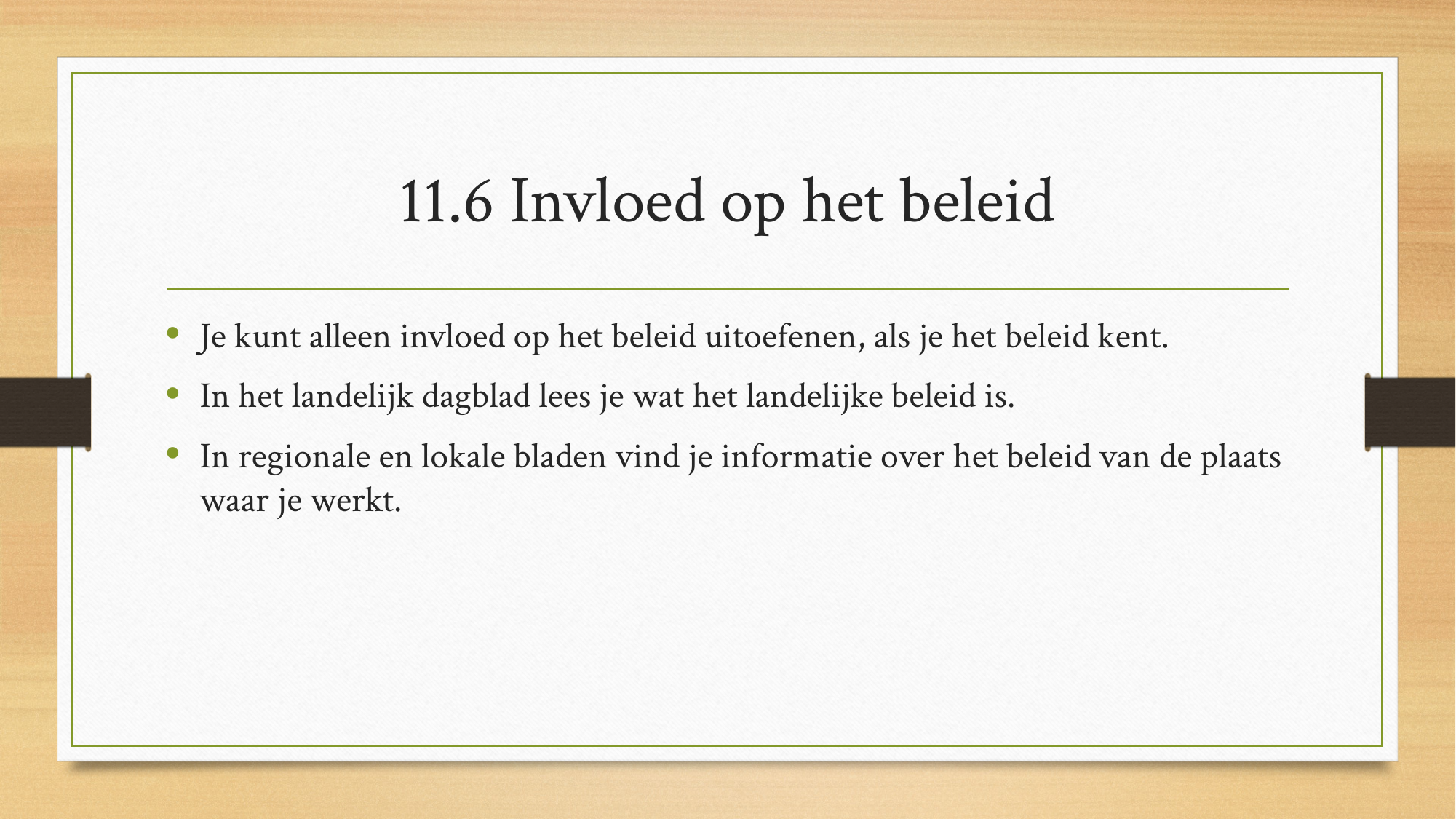

# 11.6 Invloed op het beleid
Je kunt alleen invloed op het beleid uitoefenen, als je het beleid kent.
In het landelijk dagblad lees je wat het landelijke beleid is.
In regionale en lokale bladen vind je informatie over het beleid van de plaats waar je werkt.